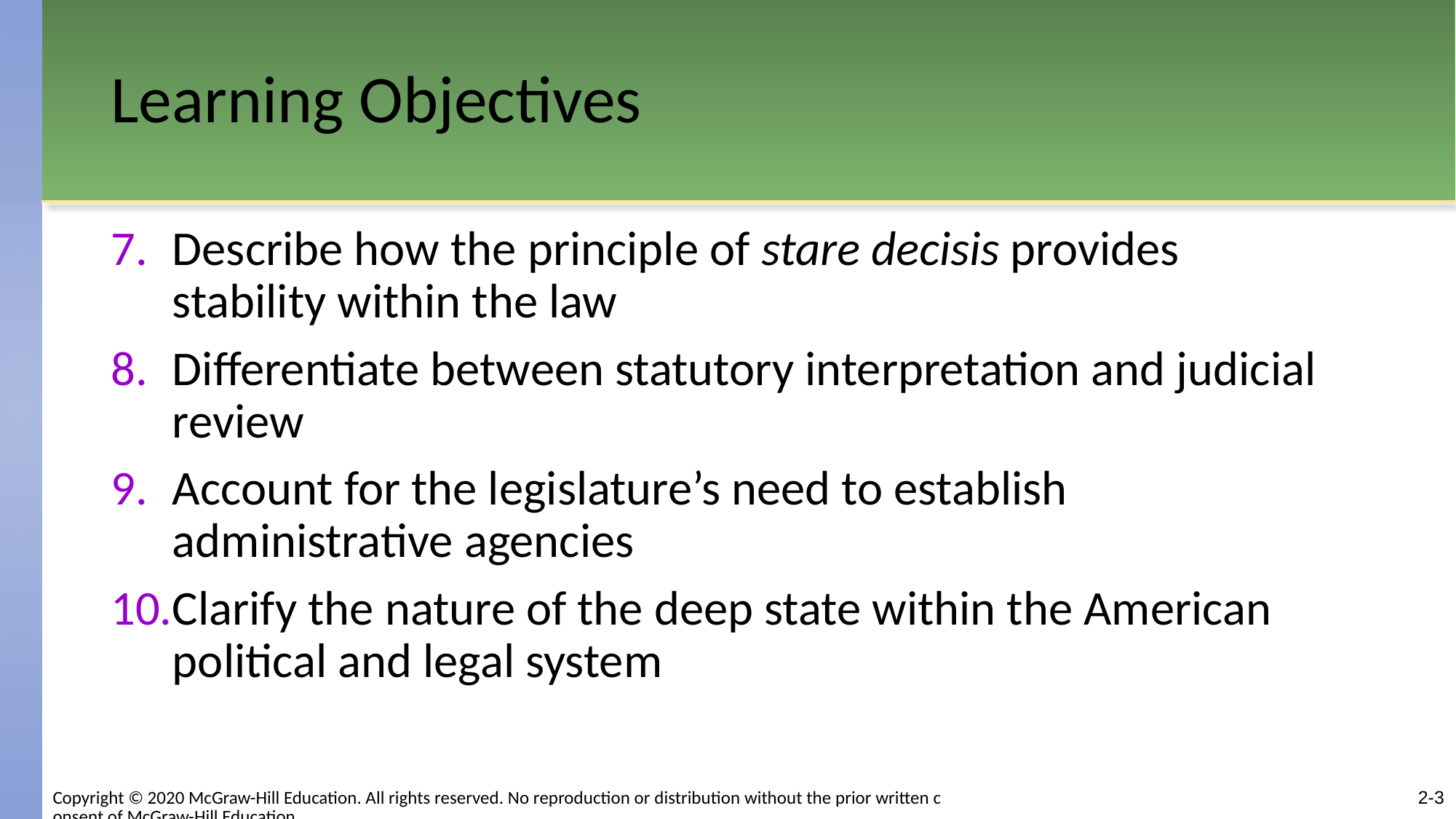

# Learning Objectives
Describe how the principle of stare decisis provides stability within the law
Differentiate between statutory interpretation and judicial review
Account for the legislature’s need to establish administrative agencies
Clarify the nature of the deep state within the American political and legal system
2-3
Copyright © 2020 McGraw-Hill Education. All rights reserved. No reproduction or distribution without the prior written consent of McGraw-Hill Education.